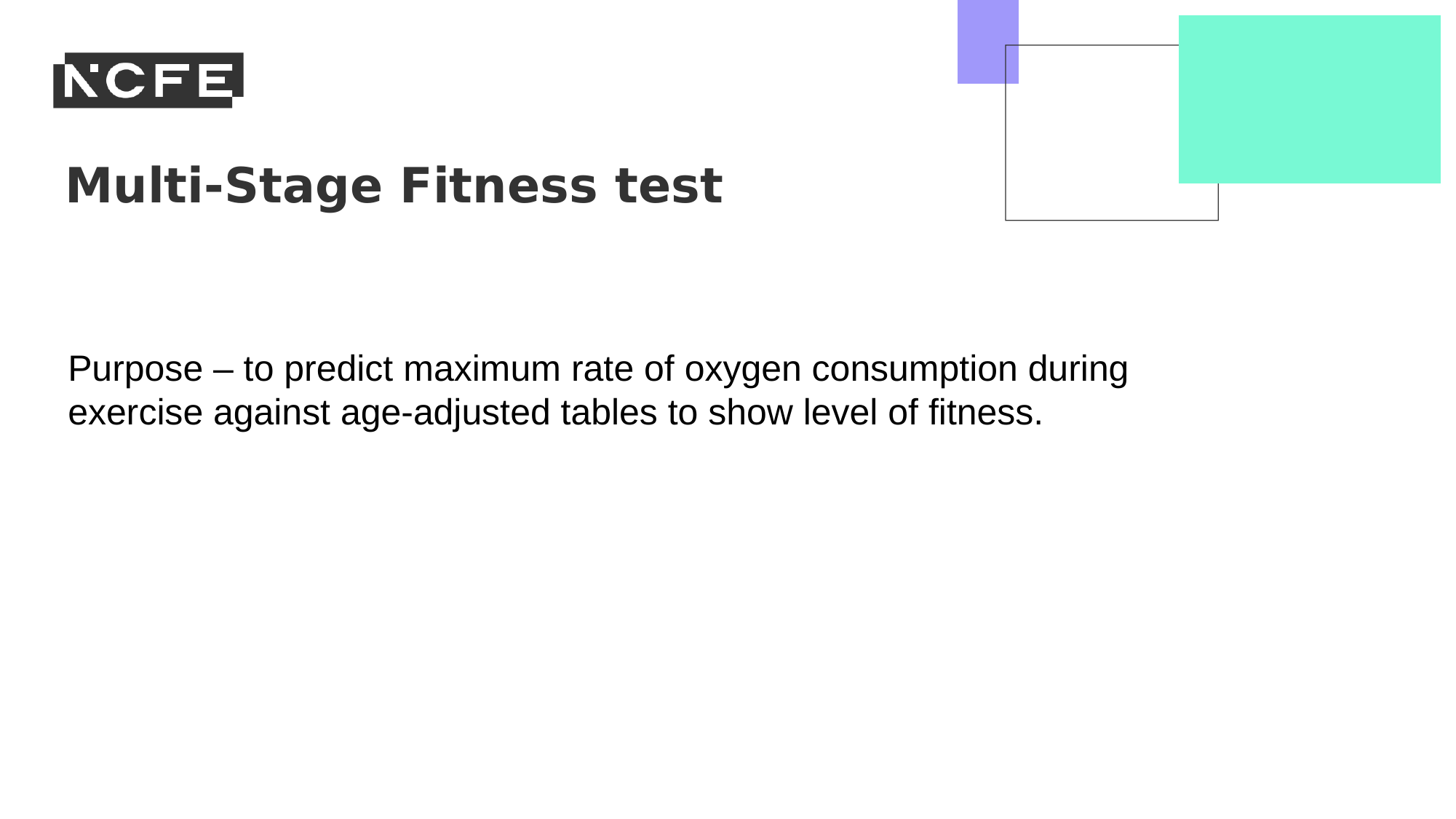

Multi-Stage Fitness test

Purpose – to predict maximum rate of oxygen consumption during exercise against age-adjusted tables to show level of fitness.